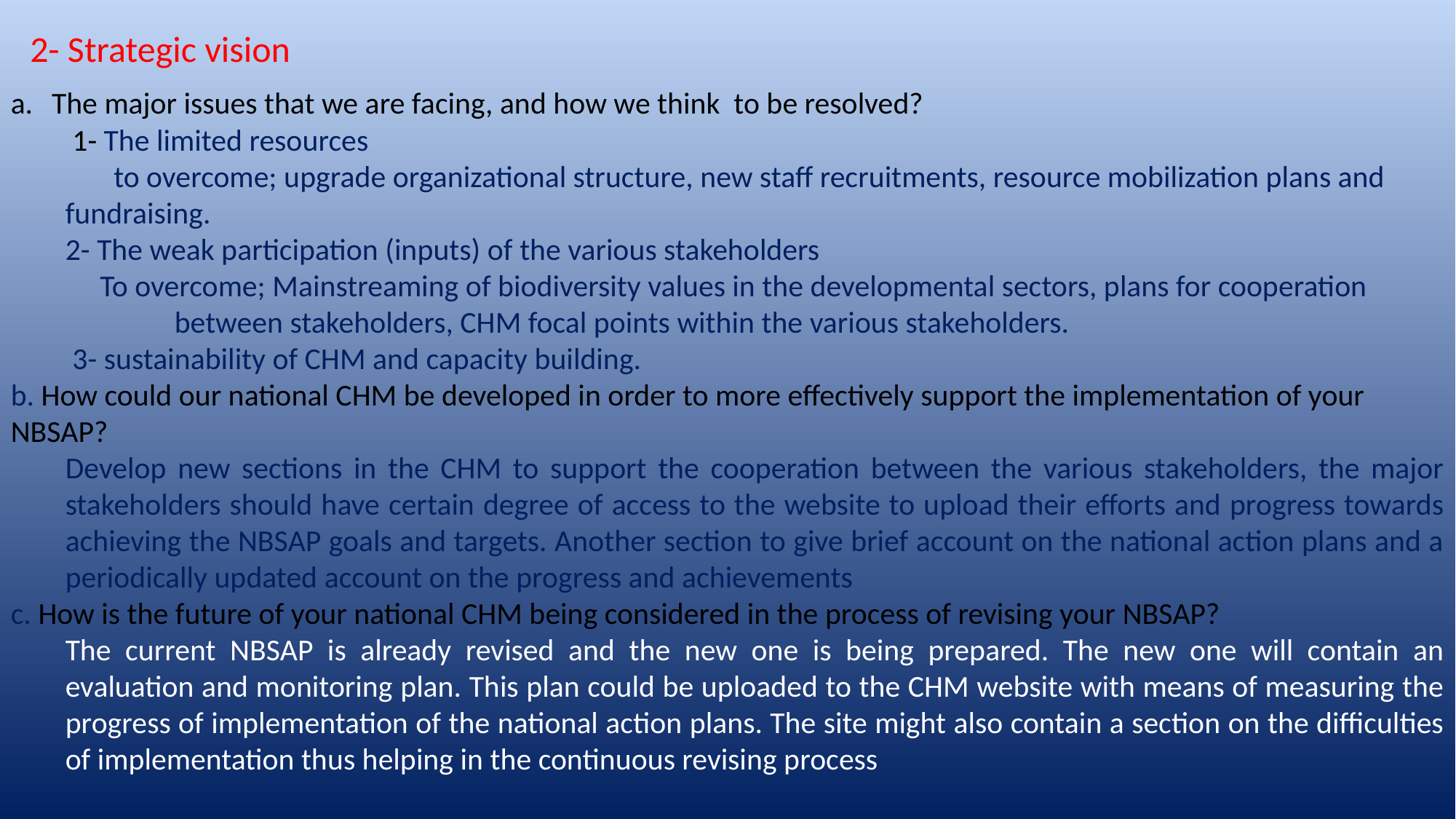

2- Strategic vision
The major issues that we are facing, and how we think  to be resolved?
 1- The limited resources
       to overcome; upgrade organizational structure, new staff recruitments, resource mobilization plans and fundraising.
2- The weak participation (inputs) of the various stakeholders
     To overcome; Mainstreaming of biodiversity values in the developmental sectors, plans for cooperation  	between stakeholders, CHM focal points within the various stakeholders.
 3- sustainability of CHM and capacity building.
b. How could our national CHM be developed in order to more effectively support the implementation of your NBSAP?
Develop new sections in the CHM to support the cooperation between the various stakeholders, the major stakeholders should have certain degree of access to the website to upload their efforts and progress towards achieving the NBSAP goals and targets. Another section to give brief account on the national action plans and a periodically updated account on the progress and achievements
c. How is the future of your national CHM being considered in the process of revising your NBSAP?
The current NBSAP is already revised and the new one is being prepared. The new one will contain an evaluation and monitoring plan. This plan could be uploaded to the CHM website with means of measuring the progress of implementation of the national action plans. The site might also contain a section on the difficulties of implementation thus helping in the continuous revising process